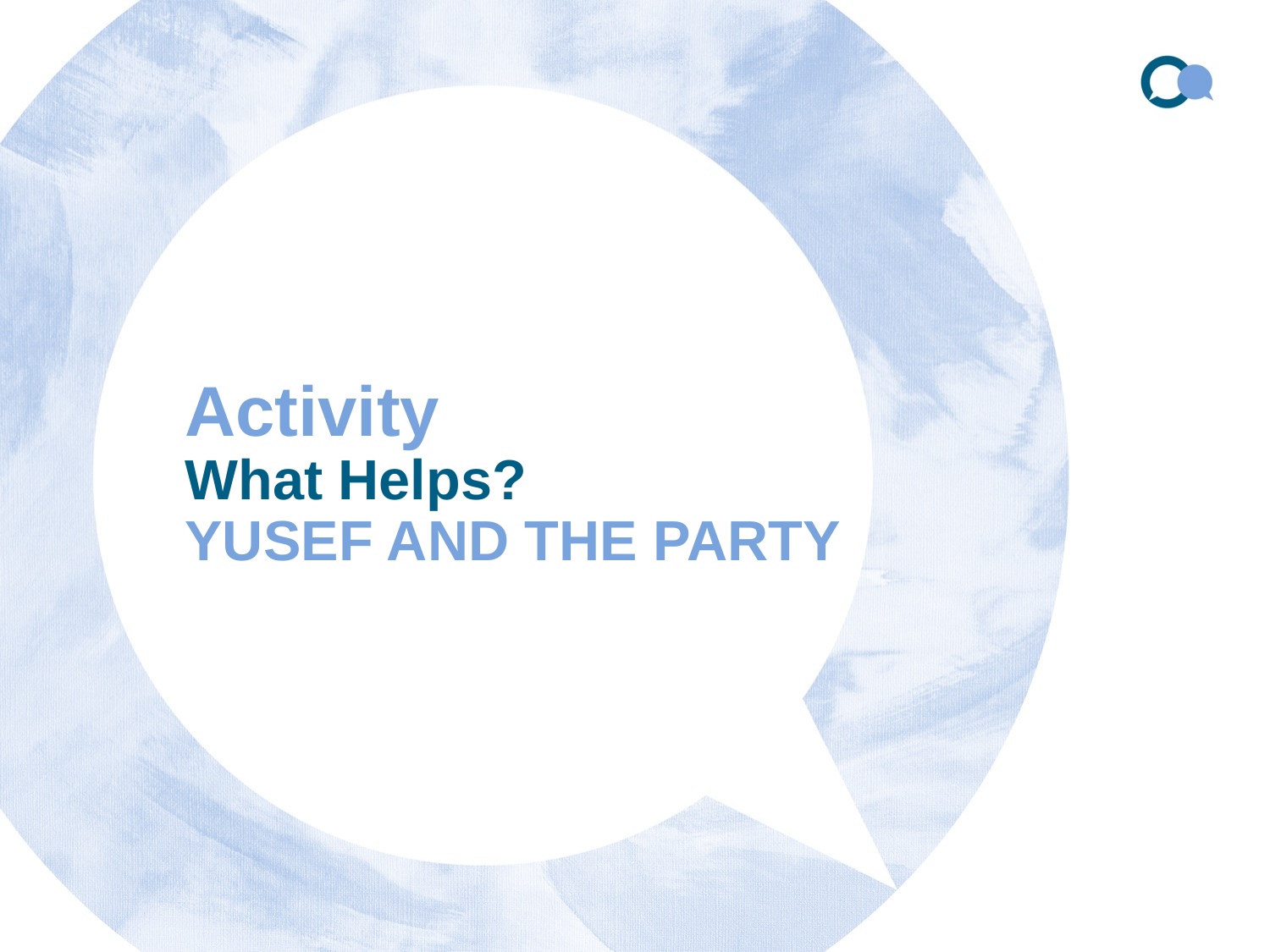

# Activity What Helps? YUSEF AND THE PARTY